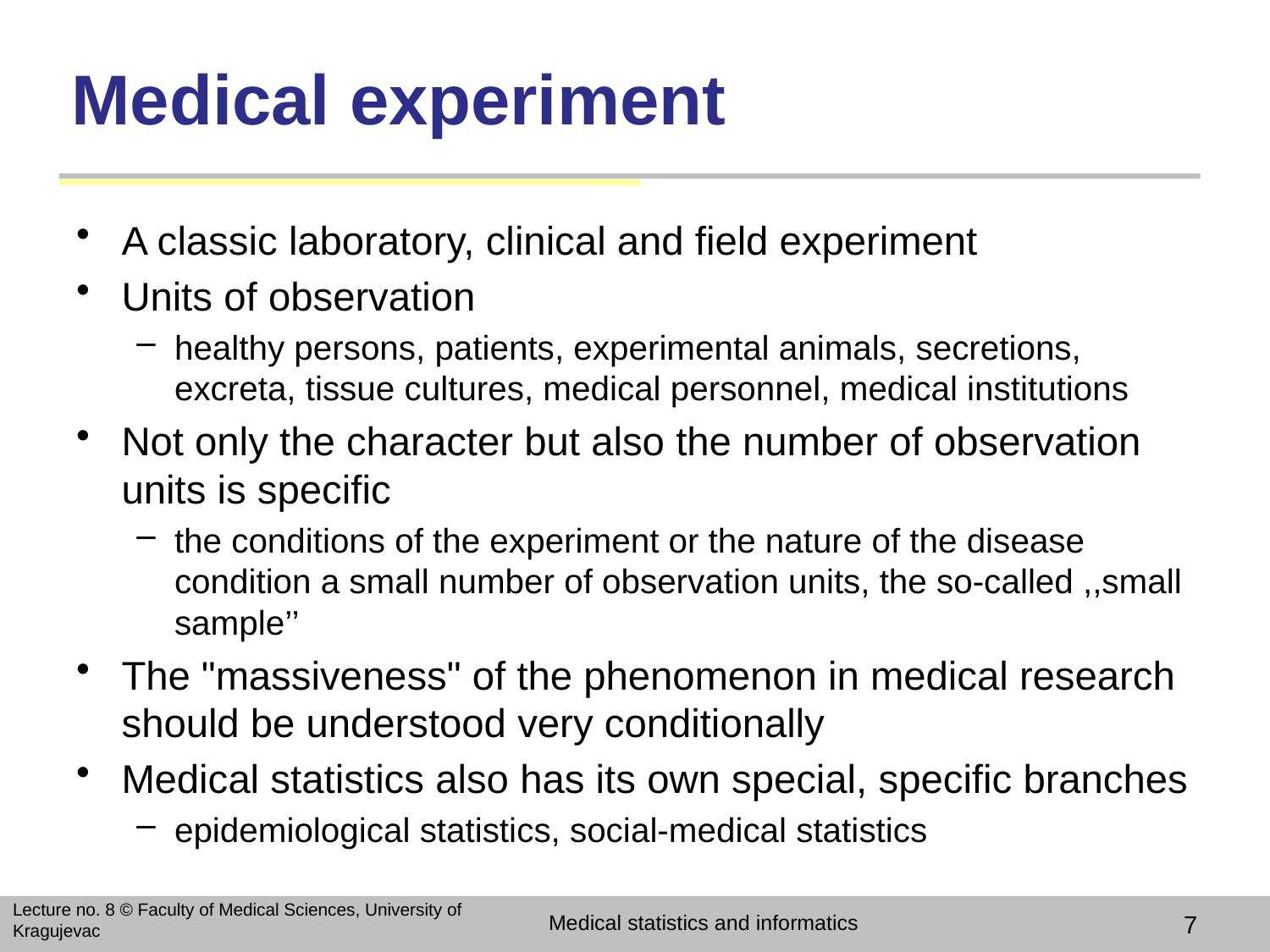

# Medical experiment
A classic laboratory, clinical and field experiment
Units of observation
healthy persons, patients, experimental animals, secretions, excreta, tissue cultures, medical personnel, medical institutions
Not only the character but also the number of observation units is specific
the conditions of the experiment or the nature of the disease condition a small number of observation units, the so-called ,,small sample’’
The "massiveness" of the phenomenon in medical research should be understood very conditionally
Medical statistics also has its own special, specific branches
epidemiological statistics, social-medical statistics
Lecture no. 8 © Faculty of Medical Sciences, University of Kragujevac
Medical statistics and informatics
7